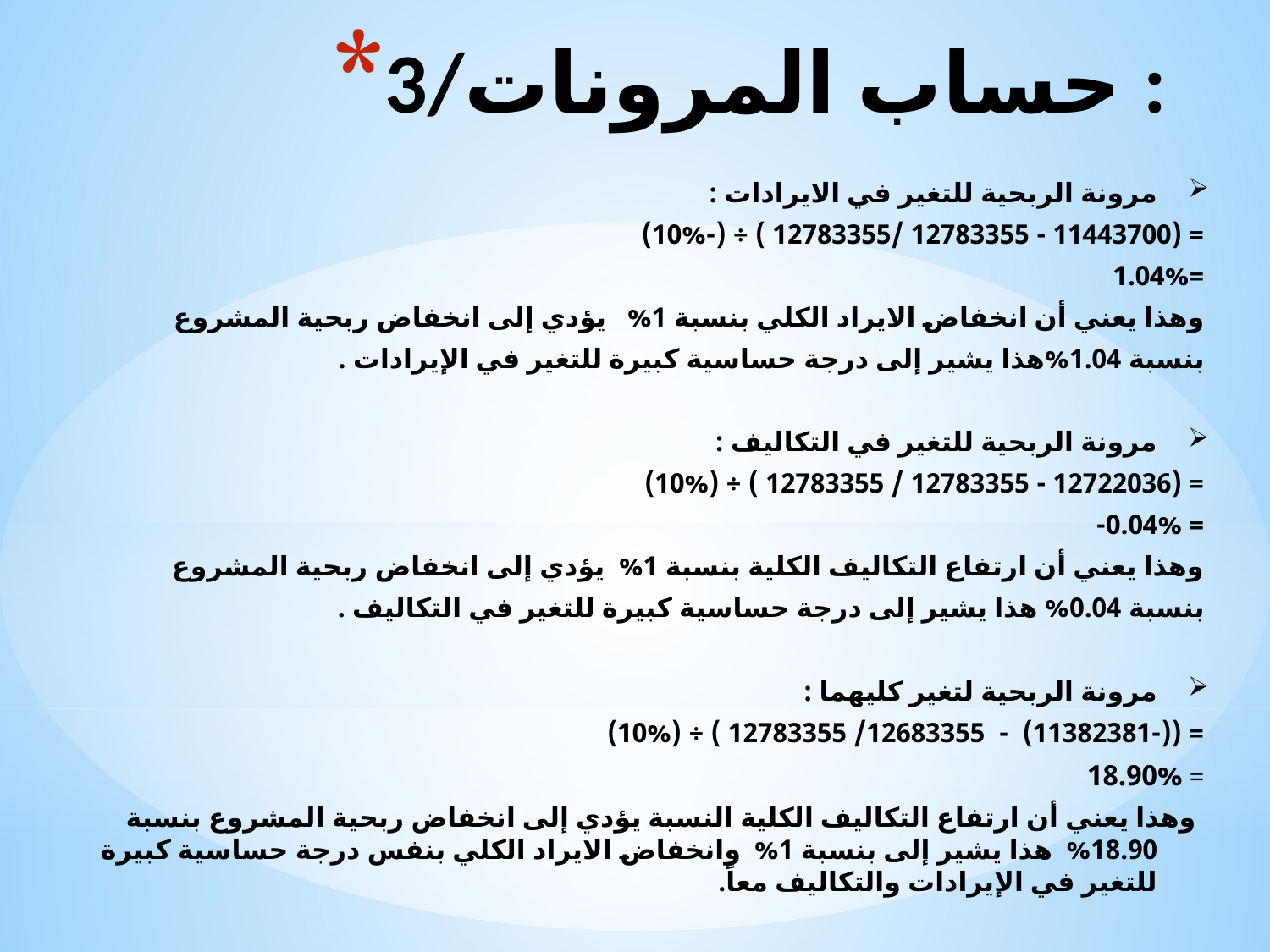

# 3/حساب المرونات :
مرونة الربحية للتغير في الايرادات :
= (11443700 - 12783355 /12783355 ) ÷ (-10%)
=1.04%
وهذا يعني أن انخفاض الايراد الكلي بنسبة 1%   يؤدي إلى انخفاض ربحية المشروع
بنسبة 1.04%هذا يشير إلى درجة حساسية كبيرة للتغير في الإيرادات .

مرونة الربحية للتغير في التكاليف :
= (12722036 - 12783355 / 12783355 ) ÷ (10%)
= 0.04%-
وهذا يعني أن ارتفاع التكاليف الكلية بنسبة 1%  يؤدي إلى انخفاض ربحية المشروع
بنسبة 0.04% هذا يشير إلى درجة حساسية كبيرة للتغير في التكاليف .

مرونة الربحية لتغير كليهما :
= ((-11382381)  -  12683355/ 12783355 ) ÷ (10%)
= 18.90%
 وهذا يعني أن ارتفاع التكاليف الكلية النسبة يؤدي إلى انخفاض ربحية المشروع بنسبة 18.90%  هذا يشير إلى بنسبة 1%  وانخفاض الايراد الكلي بنفس درجة حساسية كبيرة للتغير في الإيرادات والتكاليف معاً.